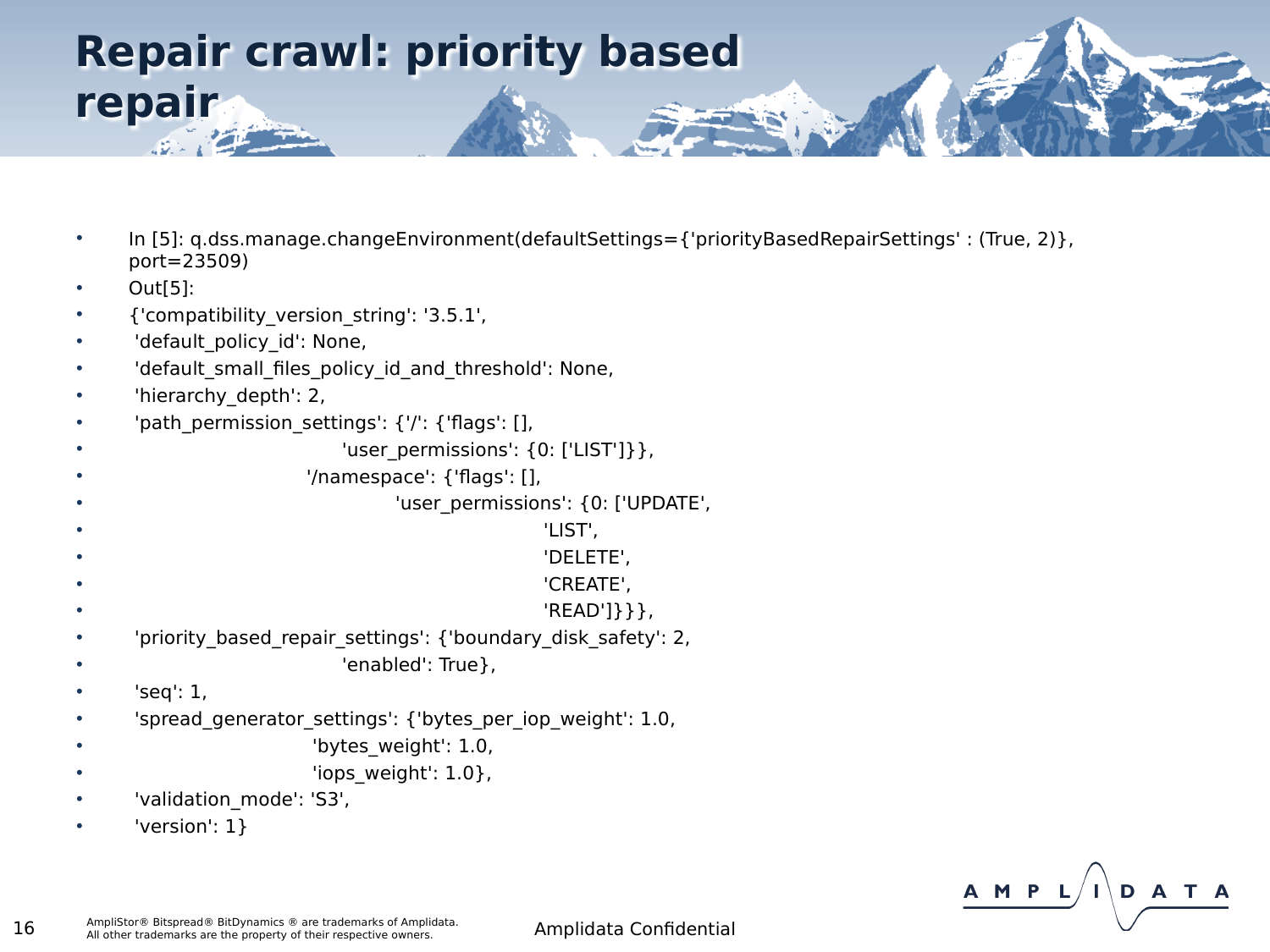

# Repair crawl: priority based repair
In [5]: q.dss.manage.changeEnvironment(defaultSettings={'priorityBasedRepairSettings' : (True, 2)}, port=23509)
Out[5]:
{'compatibility_version_string': '3.5.1',
 'default_policy_id': None,
 'default_small_files_policy_id_and_threshold': None,
 'hierarchy_depth': 2,
 'path_permission_settings': {'/': {'flags': [],
                                    'user_permissions': {0: ['LIST']}},
                              '/namespace': {'flags': [],
                                             'user_permissions': {0: ['UPDATE',
                                                                      'LIST',
                                                                      'DELETE',
                                                                      'CREATE',
                                                                      'READ']}}},
 'priority_based_repair_settings': {'boundary_disk_safety': 2,
                                    'enabled': True},
 'seq': 1,
 'spread_generator_settings': {'bytes_per_iop_weight': 1.0,
                               'bytes_weight': 1.0,
                               'iops_weight': 1.0},
 'validation_mode': 'S3',
 'version': 1}
16
Amplidata Confidential